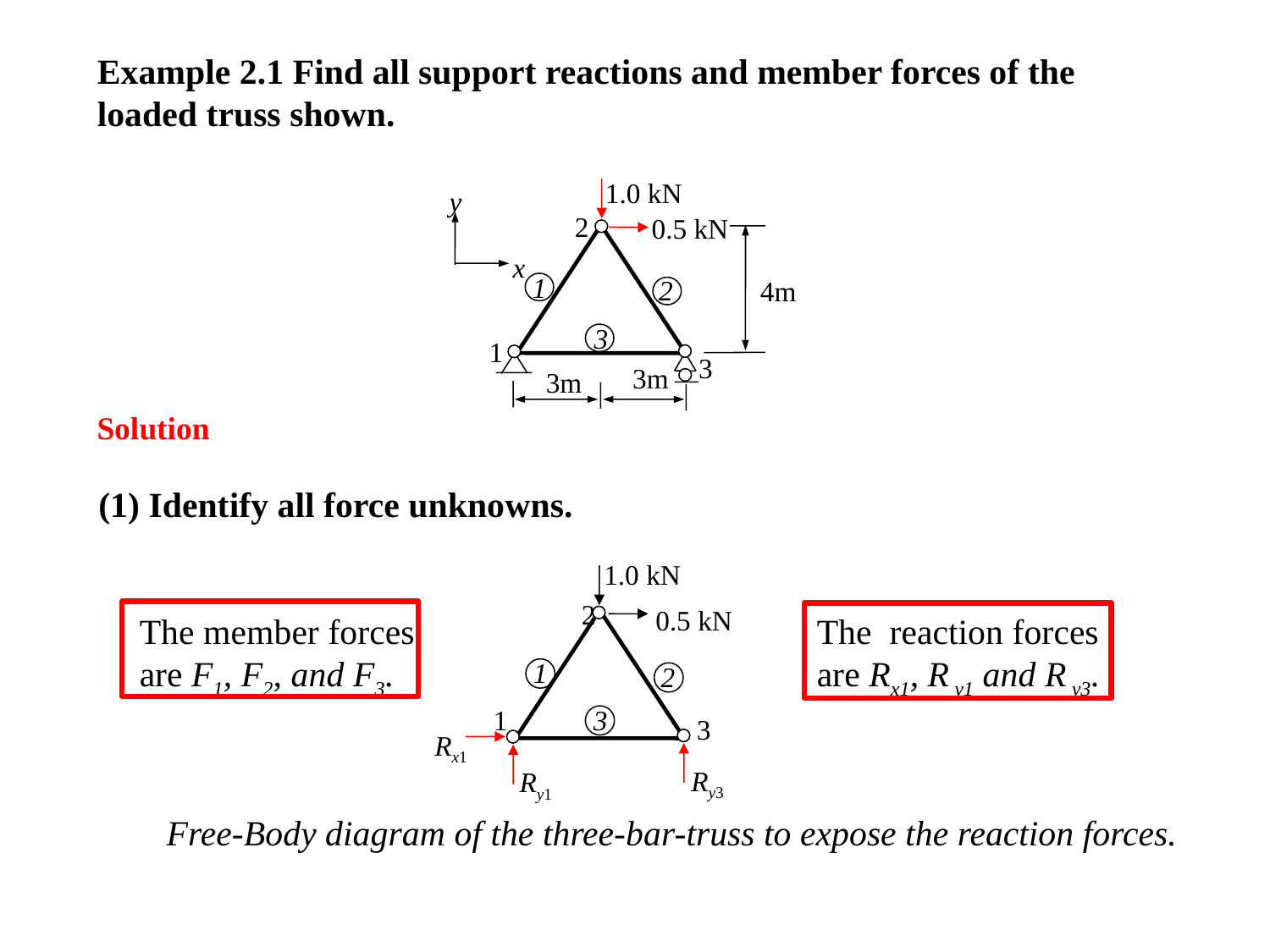

Example 2.1 Find all support reactions and member forces of the loaded truss shown.

1.0 kN
y

2
0.5 kN

x

1
2
4m

3

1

3

3m

3m

Solution
(1) Identify all force unknowns.
1.0 kN

2
0.5 kN

The member forces are F1, F2, and F3.
The  reaction forces are Rx1, R y1 and R y3.

1
2

1
3
3

Rx1

Ry3
Ry1
Free-Body diagram of the three-bar-truss to expose the reaction forces.